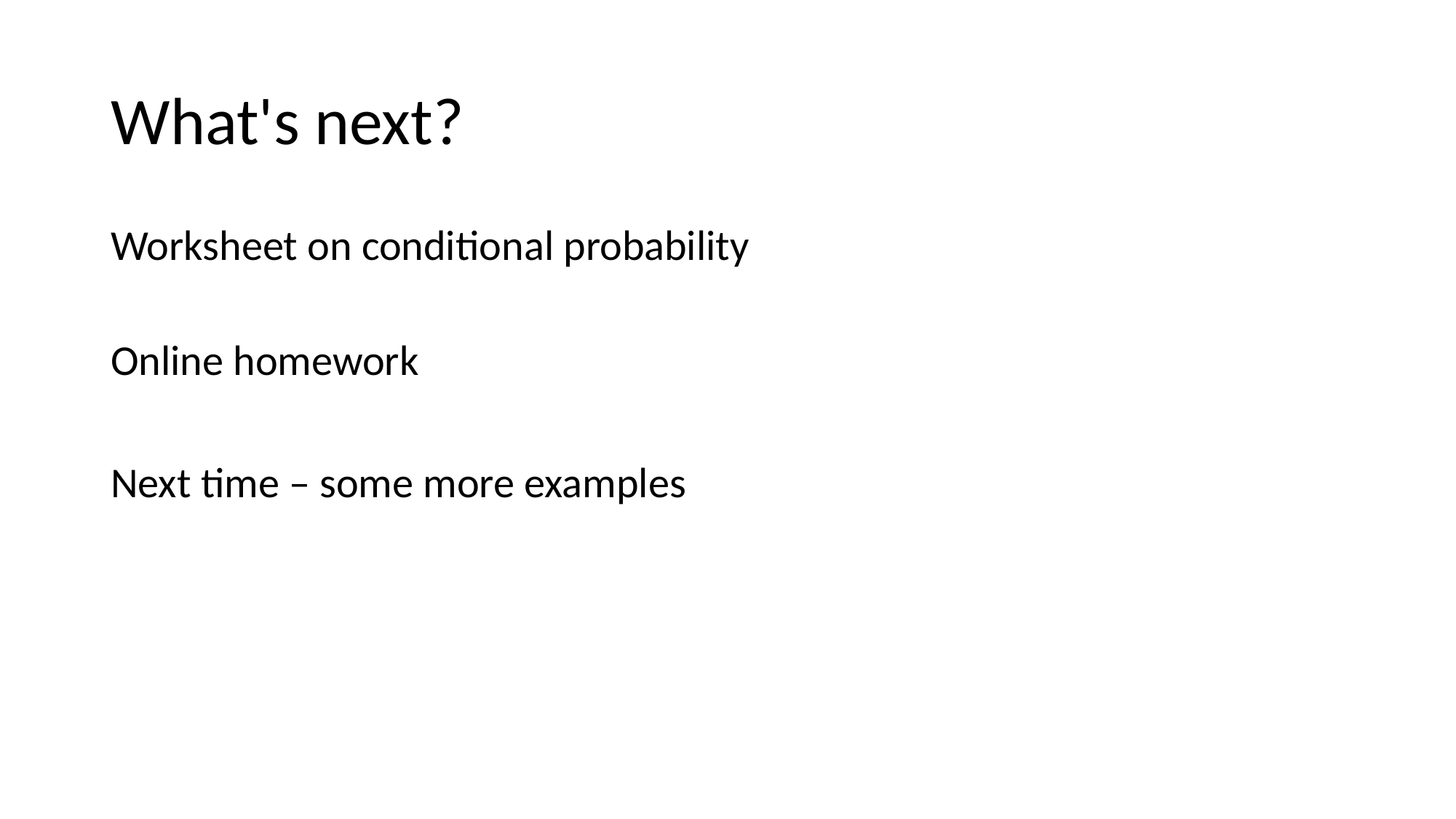

# What's next?
Worksheet on conditional probability

Online homework

Next time – some more examples